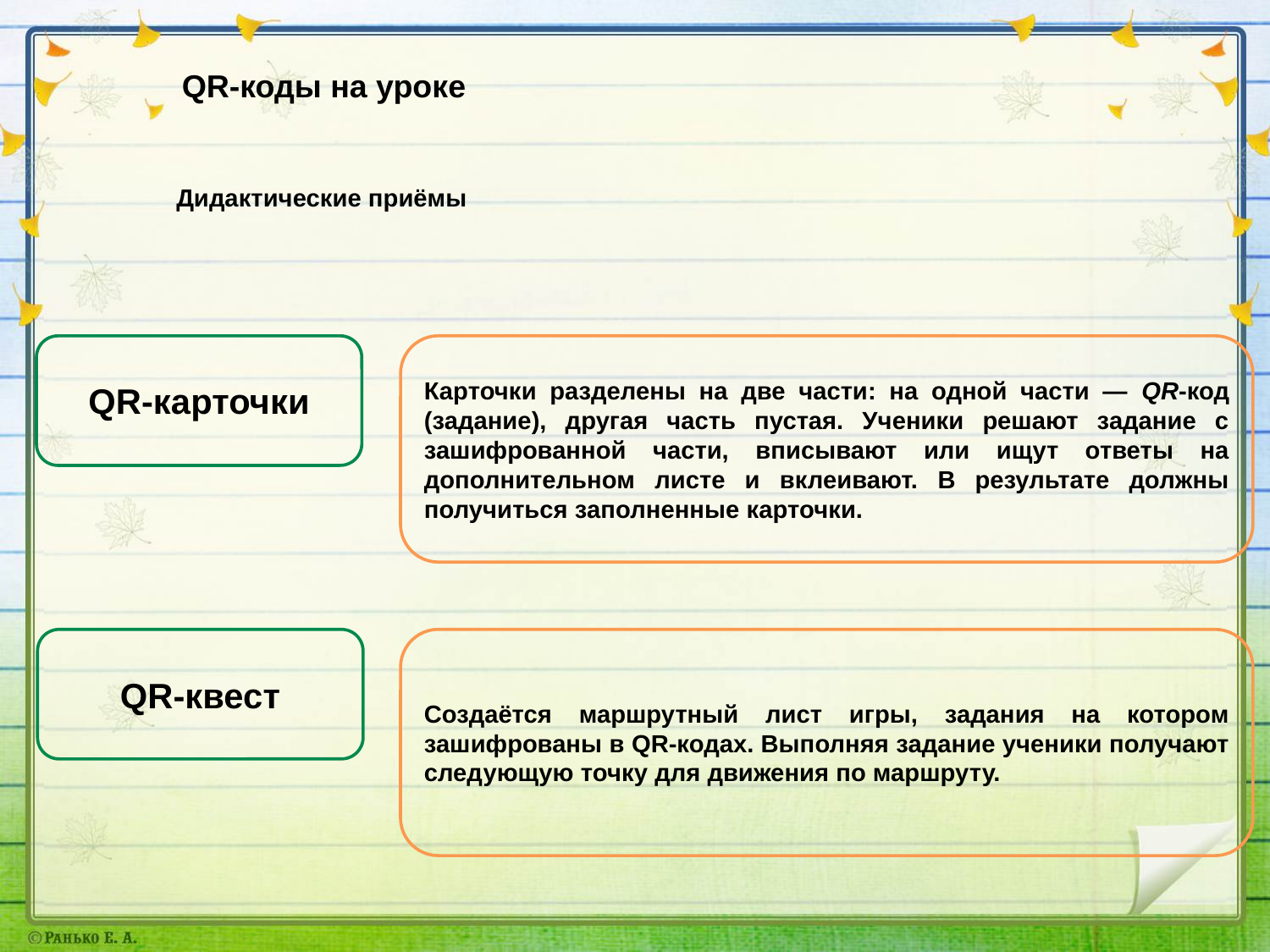

QR-коды на уроке
Дидактические приёмы
QR-карточки
Карточки разделены на две части: на одной части — QR-код (задание), другая часть пустая. Ученики решают задание с зашифрованной части, вписывают или ищут ответы на дополнительном листе и вклеивают. В результате должны получиться заполненные карточки.
QR-квест
Создаётся маршрутный лист игры, задания на котором зашифрованы в QR-кодах. Выполняя задание ученики получают следующую точку для движения по маршруту.